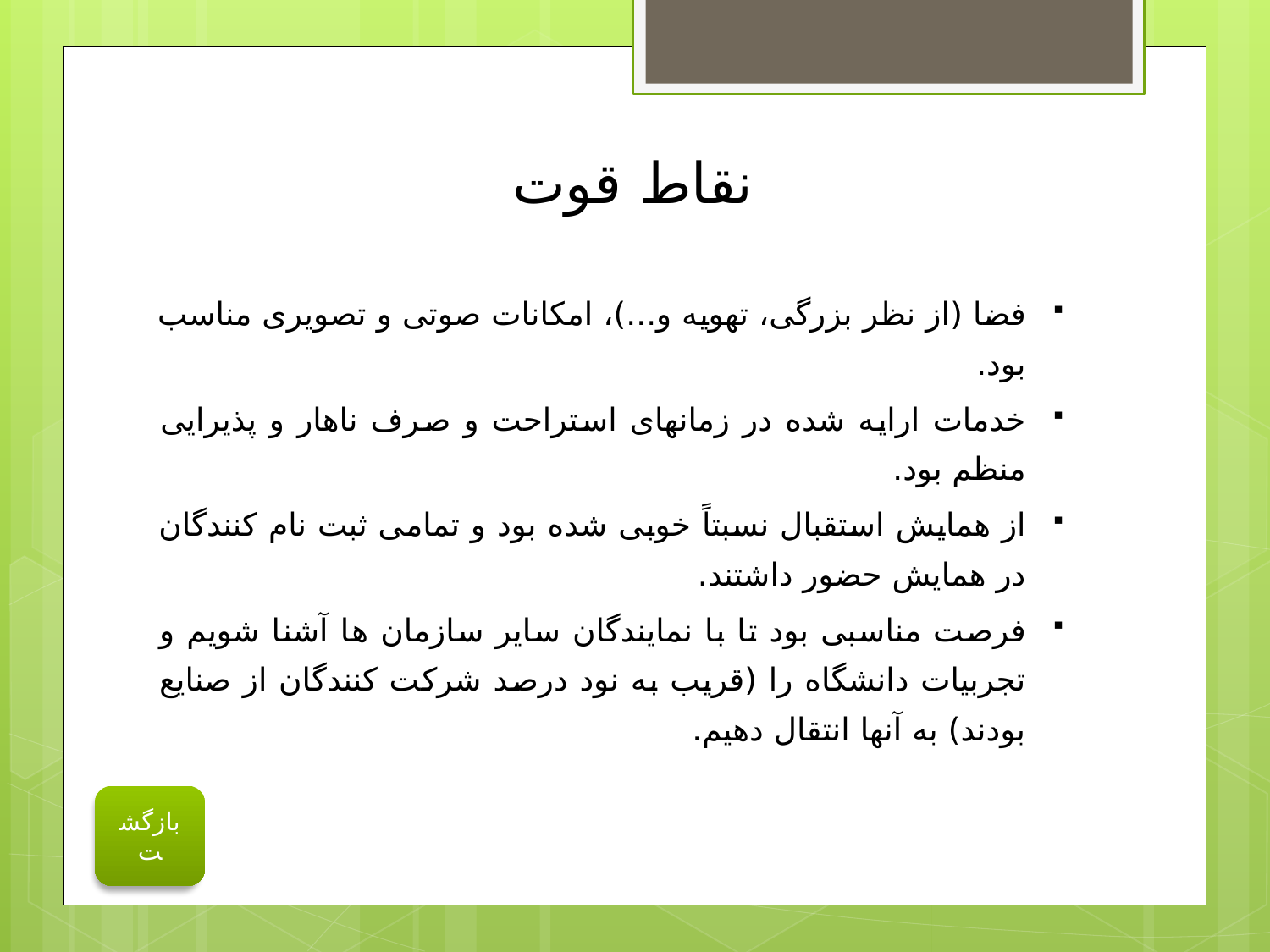

# نقاط قوت
فضا (از نظر بزرگی، تهویه و...)، امکانات صوتی و تصویری مناسب بود.
خدمات ارایه شده در زمان­های استراحت و صرف ناهار و پذیرایی منظم بود.
از همایش استقبال نسبتاً خوبی شده بود و تمامی ثبت نام کنندگان در همایش حضور داشتند.
فرصت مناسبی بود تا با نمایندگان سایر سازمان ها آشنا شویم و تجربیات دانشگاه را (قریب به نود درصد شرکت کنندگان از صنایع بودند) به آنها انتقال دهیم.
بازگشت